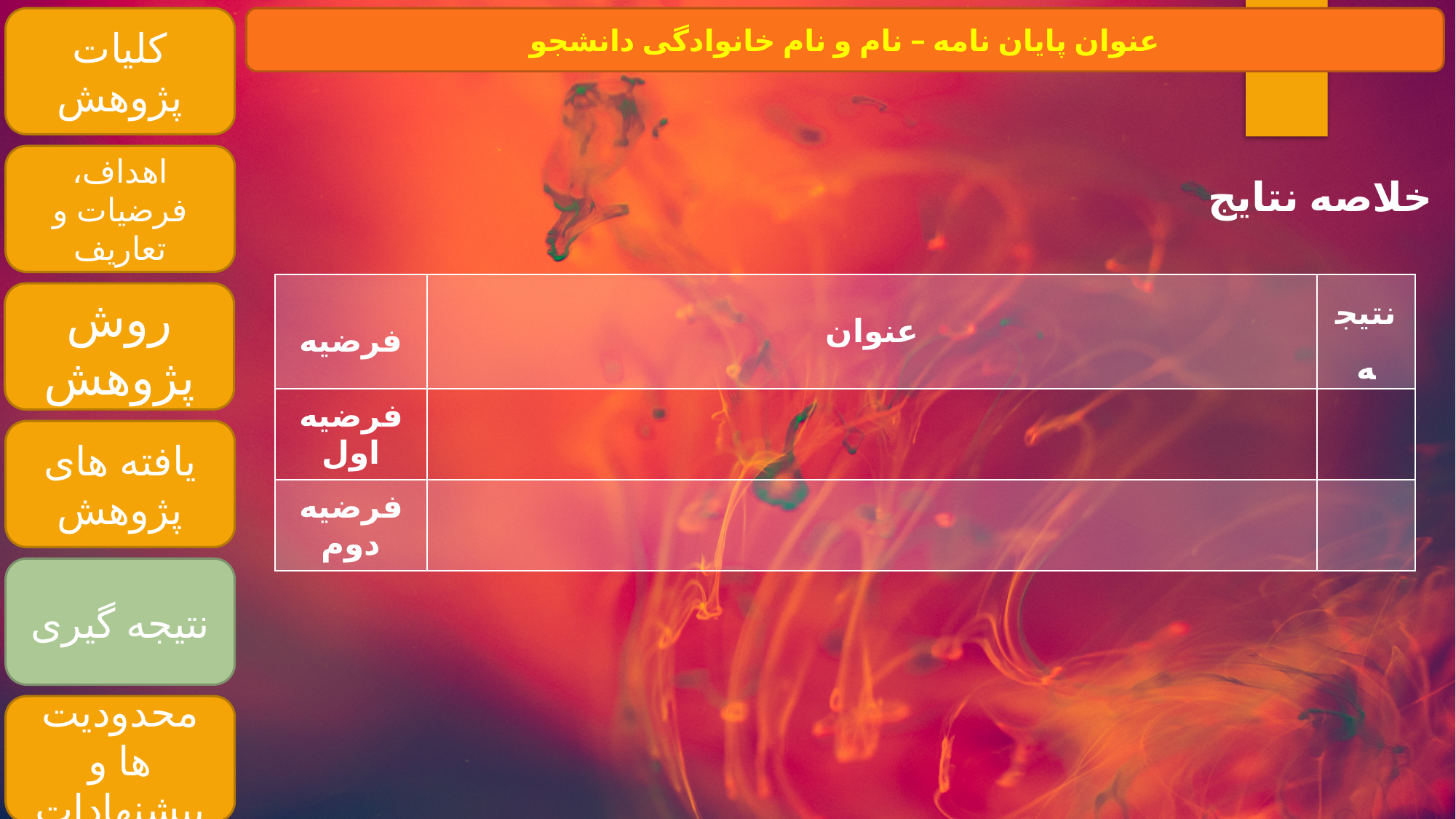

کلیات پژوهش
عنوان پایان نامه – نام و نام خانوادگی دانشجو
اهداف، فرضیات و تعاریف
خلاصه نتایج
| فرضیه | عنوان | نتیجه |
| --- | --- | --- |
| فرضیه اول |  |  |
| فرضیه دوم |  |  |
روش پژوهش
یافته های پژوهش
نتیجه گیری
محدودیت ها و پیشنهادات